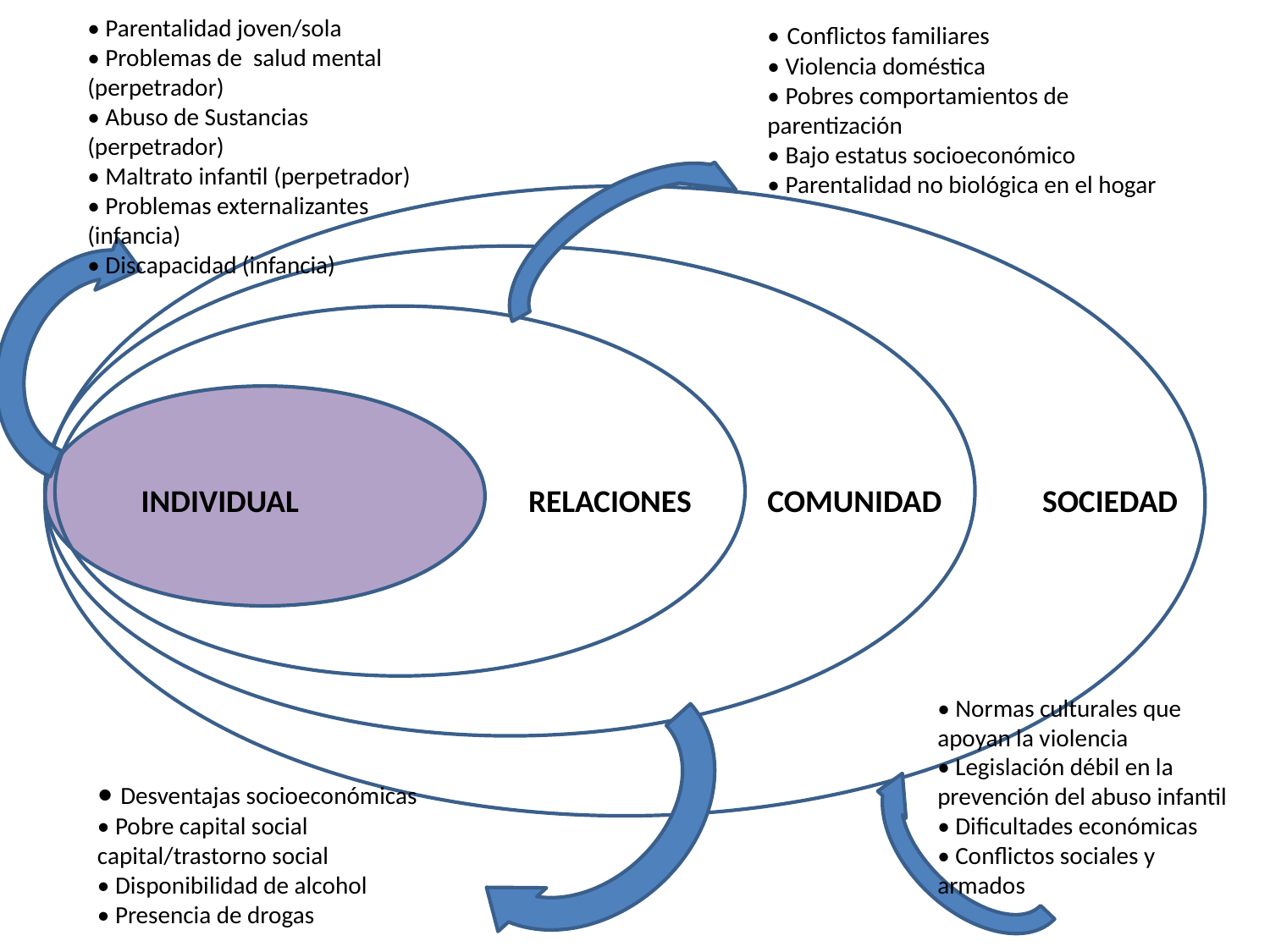

• Parentalidad joven/sola
• Problemas de  salud mental (perpetrador)
• Abuso de Sustancias (perpetrador)
• Maltrato infantil (perpetrador)
• Problemas externalizantes (infancia)
• Discapacidad (infancia)
• Conflictos familiares
• Violencia doméstica
• Pobres comportamientos de parentización
• Bajo estatus socioeconómico
• Parentalidad no biológica en el hogar

INDIVIDUAL
RELACIONES
COMUNIDAD
SOCIEDAD

• Normas culturales que apoyan la violencia
• Legislación débil en la prevención del abuso infantil
• Dificultades económicas
• Conflictos sociales y armados

• Desventajas socioeconómicas
• Pobre capital social capital/trastorno social
• Disponibilidad de alcohol
• Presencia de drogas